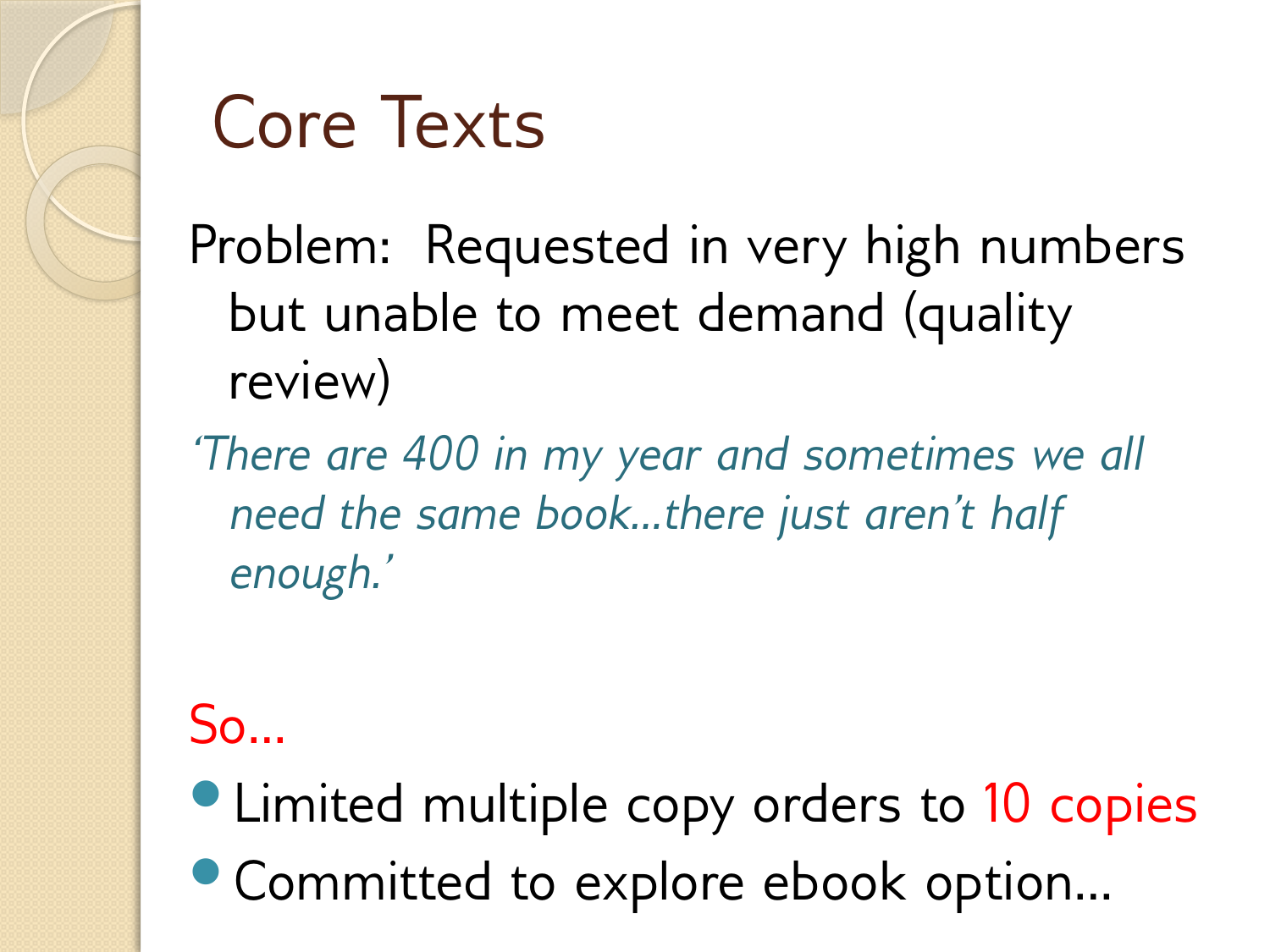

# Core Texts
Problem:  Requested in very high numbers but unable to meet demand (quality review)
‘There are 400 in my year and sometimes we all need the same book…there just aren’t half enough.’

So…
Limited multiple copy orders to 10 copies
Committed to explore ebook option…